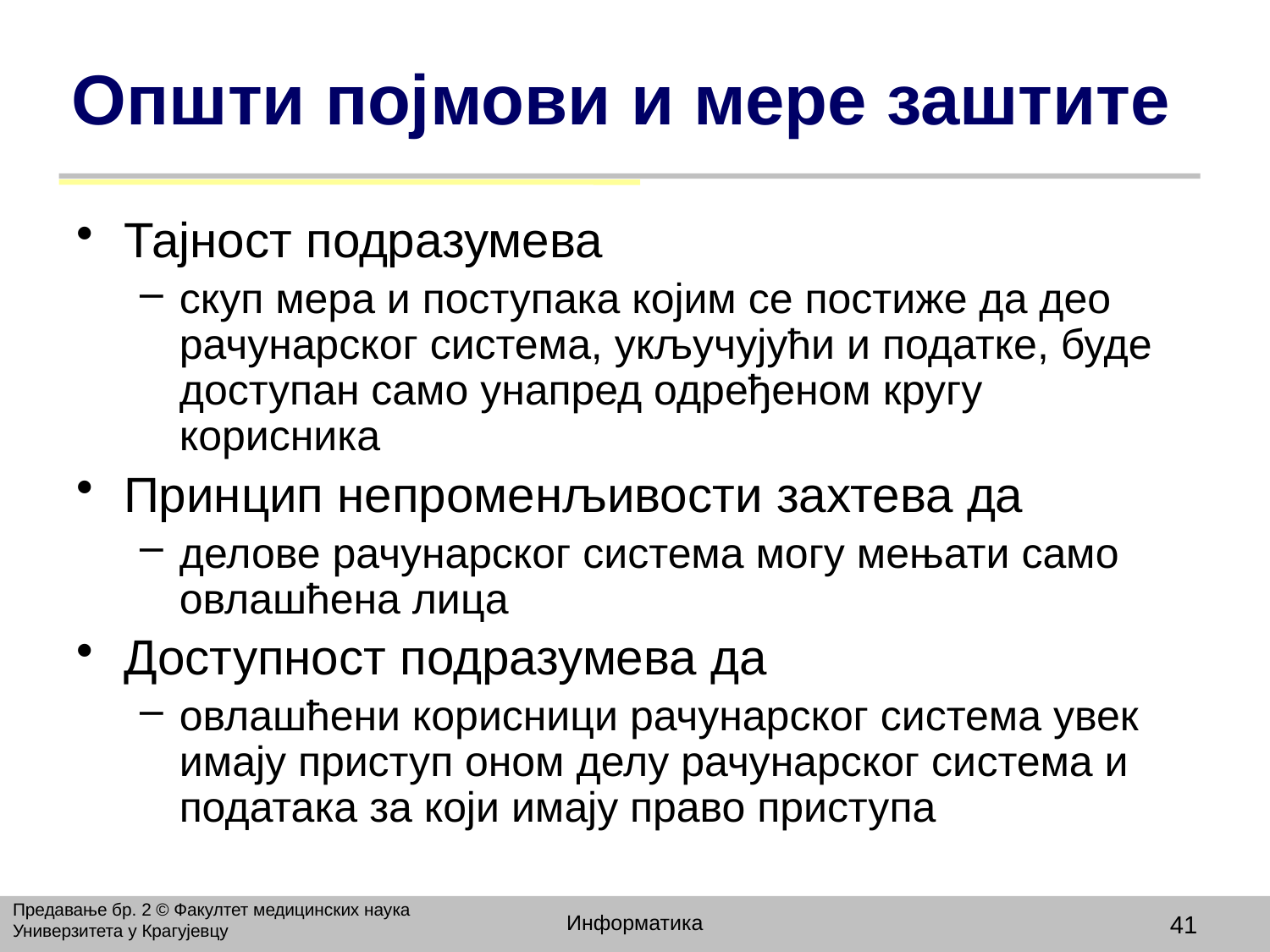

# Општи појмови и мере заштите
Тајност подразумева
скуп мера и поступака којим се постиже да део рачунарског система, укључујући и податке, буде доступан само унапред одређеном кругу корисника
Принцип непроменљивости захтева да
делове рачунарског система могу мењати само овлашћена лица
Доступност подразумева да
овлашћени корисници рачунарског система увек имају приступ оном делу рачунарског система и података за који имају право приступа
Предавање бр. 2 © Факултет медицинских наука Универзитета у Крагујевцу
Информатика
41